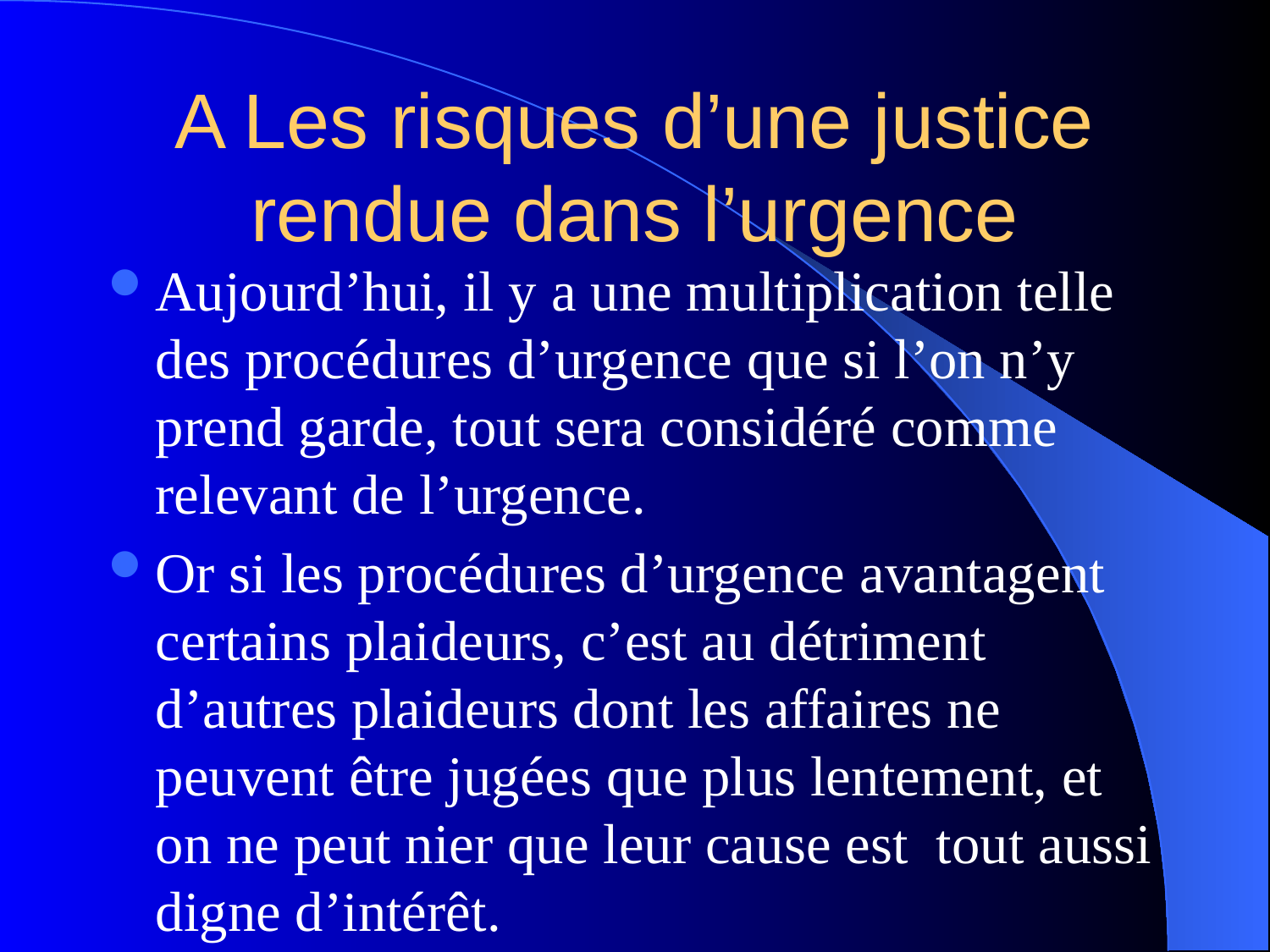

# A Les risques d’une justice rendue dans l’urgence
Aujourd’hui, il y a une multiplication telle des procédures d’urgence que si l’on n’y prend garde, tout sera considéré comme relevant de l’urgence.
Or si les procédures d’urgence avantagent certains plaideurs, c’est au détriment d’autres plaideurs dont les affaires ne peuvent être jugées que plus lentement, et on ne peut nier que leur cause est  tout aussi digne d’intérêt.